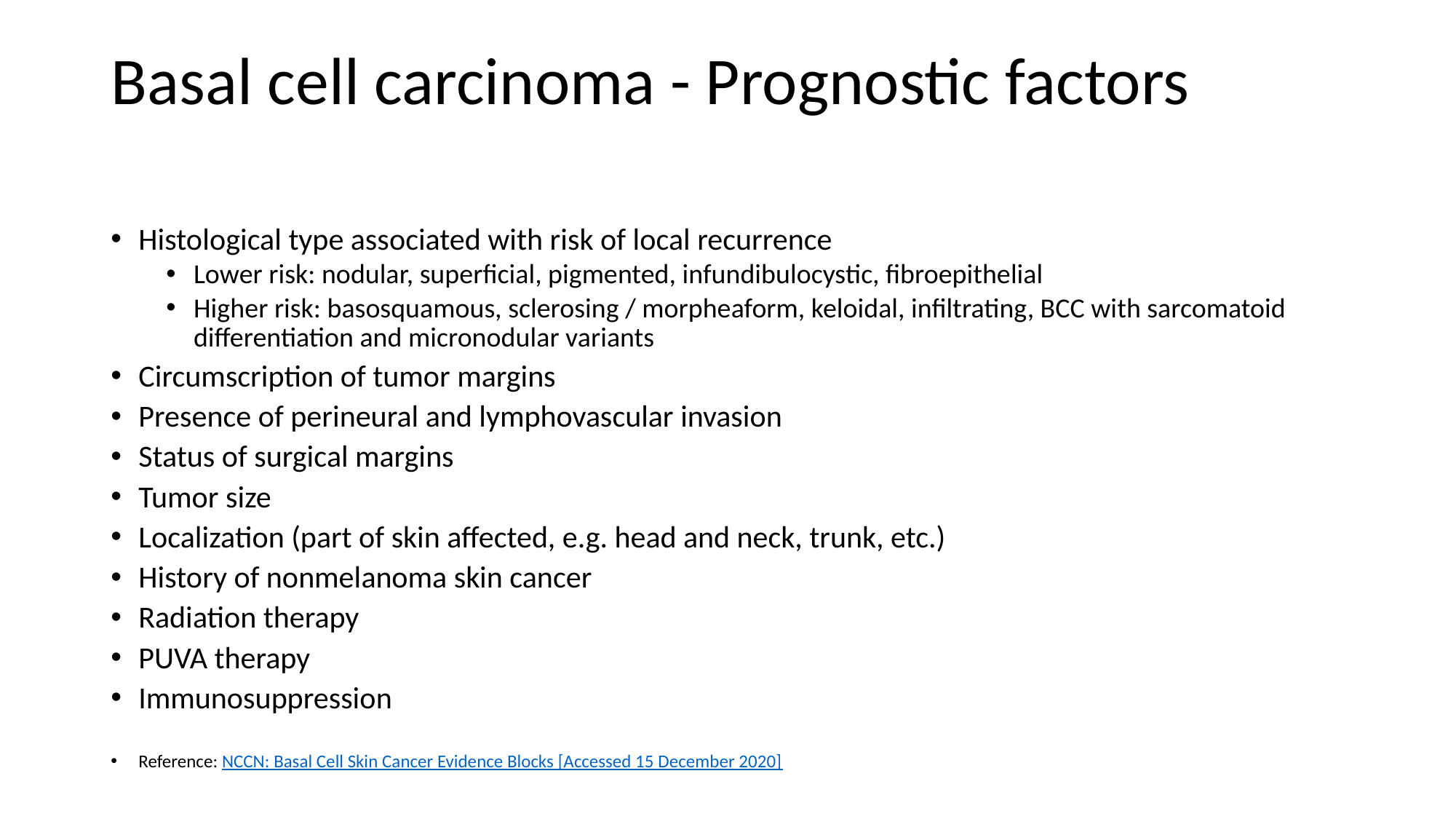

# Basal cell carcinoma - Prognostic factors
Histological type associated with risk of local recurrence
Lower risk: nodular, superficial, pigmented, infundibulocystic, fibroepithelial
Higher risk: basosquamous, sclerosing / morpheaform, keloidal, infiltrating, BCC with sarcomatoid differentiation and micronodular variants
Circumscription of tumor margins
Presence of perineural and lymphovascular invasion
Status of surgical margins
Tumor size
Localization (part of skin affected, e.g. head and neck, trunk, etc.)
History of nonmelanoma skin cancer
Radiation therapy
PUVA therapy
Immunosuppression

Reference: NCCN: Basal Cell Skin Cancer Evidence Blocks [Accessed 15 December 2020]